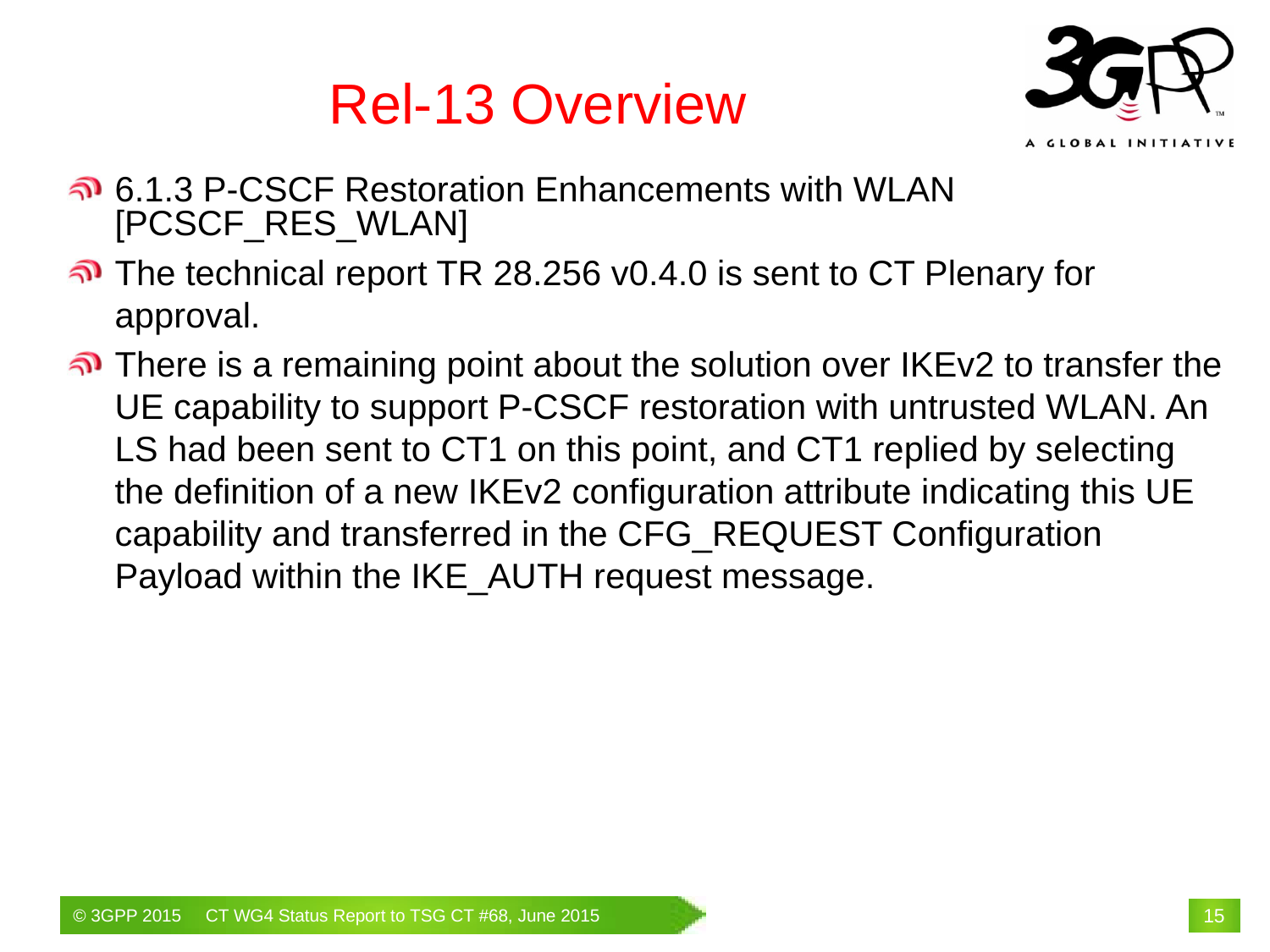

# Rel-13 Overview
6.1.3 P-CSCF Restoration Enhancements with WLAN [PCSCF_RES_WLAN]
The technical report TR 28.256 v0.4.0 is sent to CT Plenary for approval.
There is a remaining point about the solution over IKEv2 to transfer the UE capability to support P-CSCF restoration with untrusted WLAN. An LS had been sent to CT1 on this point, and CT1 replied by selecting the definition of a new IKEv2 configuration attribute indicating this UE capability and transferred in the CFG_REQUEST Configuration Payload within the IKE_AUTH request message.